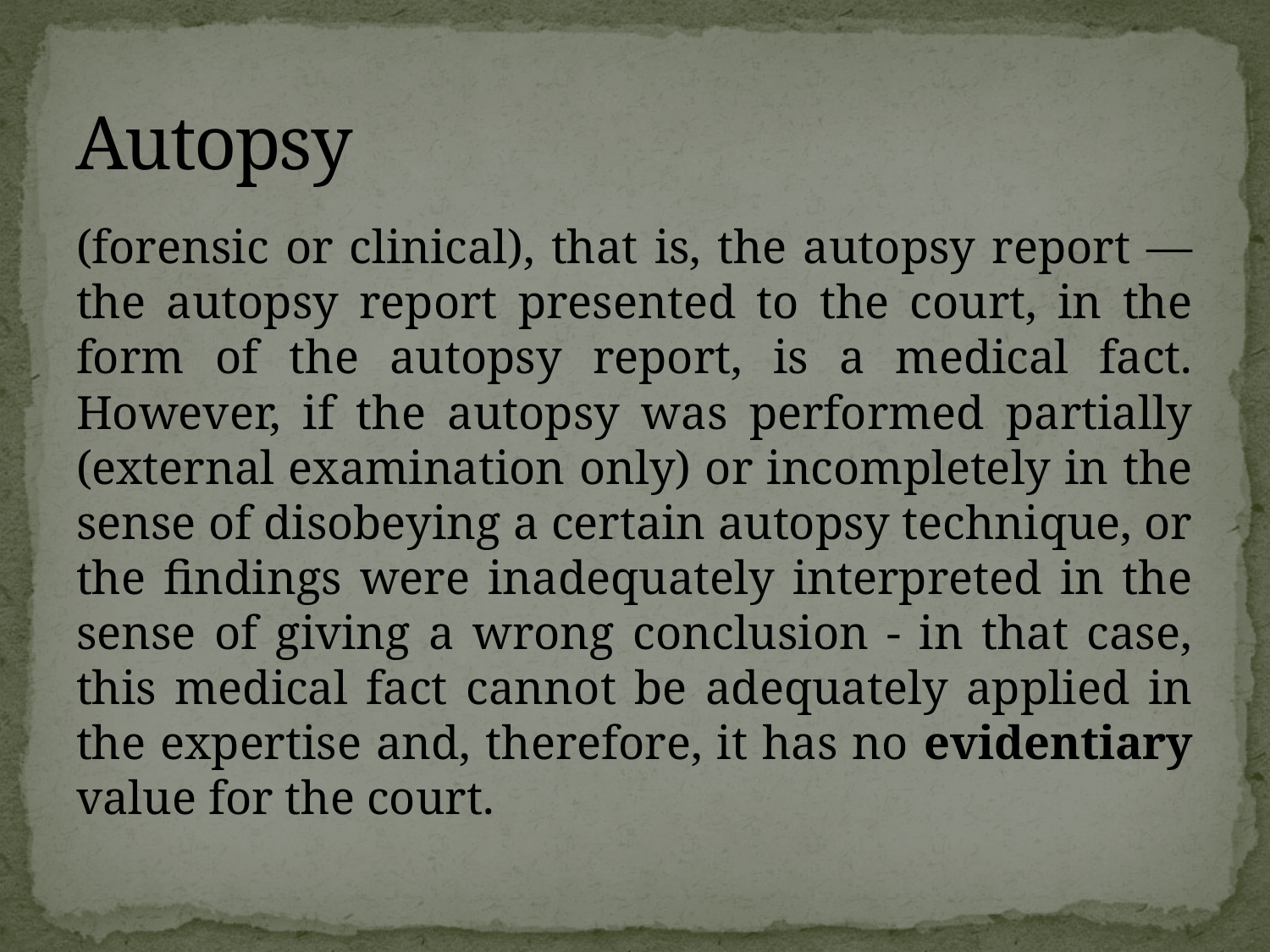

# Autopsy
(forensic or clinical), that is, the autopsy report — the autopsy report presented to the court, in the form of the autopsy report, is a medical fact. However, if the autopsy was performed partially (external examination only) or incompletely in the sense of disobeying a certain autopsy technique, or the findings were inadequately interpreted in the sense of giving a wrong conclusion - in that case, this medical fact cannot be adequately applied in the expertise and, therefore, it has no evidentiary value for the court.